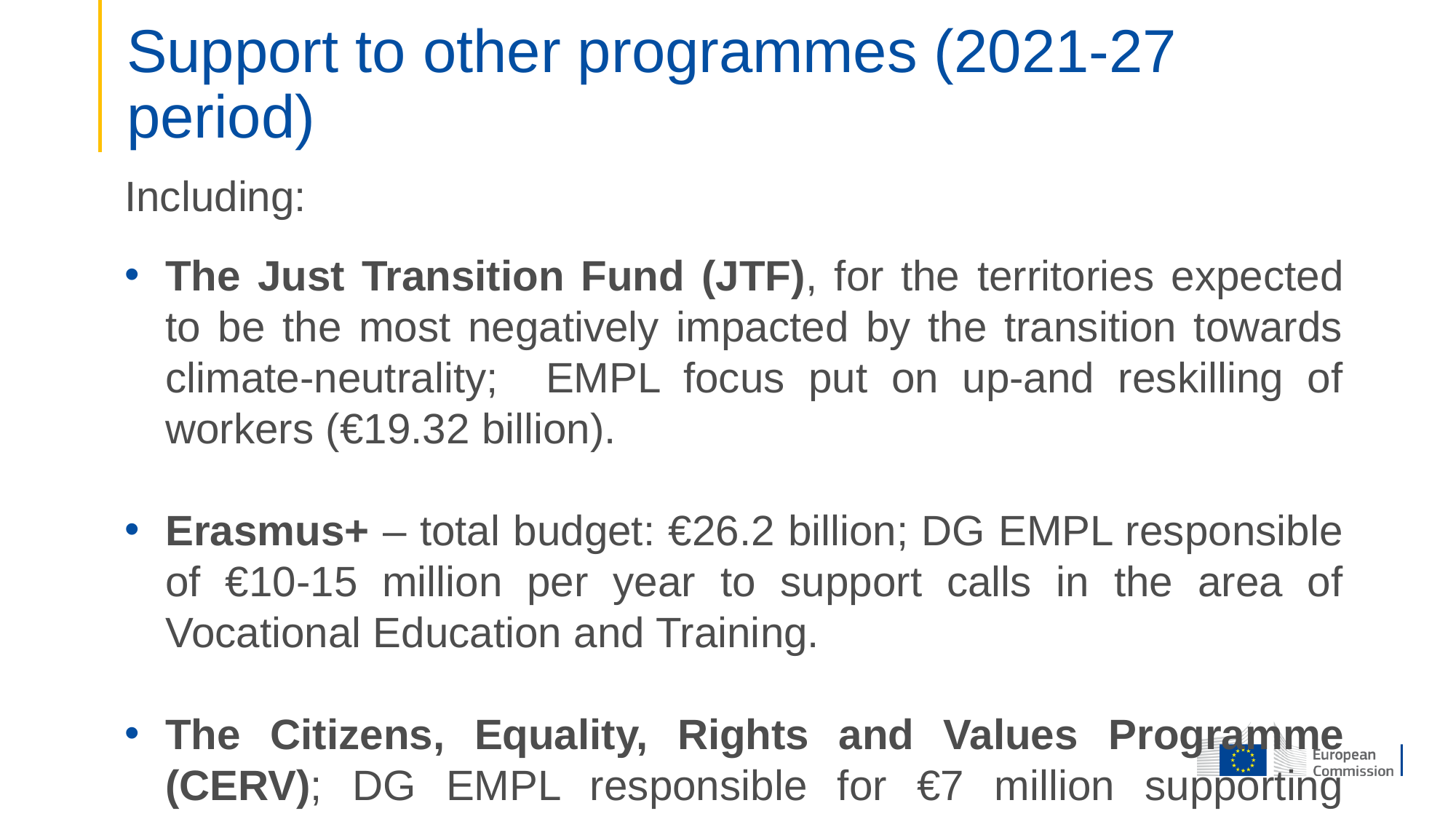

# Support to other programmes (2021-27 period)
Including:

The Just Transition Fund (JTF), for the territories expected to be the most negatively impacted by the transition towards climate-neutrality;  EMPL focus put on up-and reskilling of workers (€19.32 billion).

Erasmus+ – total budget: €26.2 billion; DG EMPL responsible of €10-15 million per year to support calls in the area of Vocational Education and Training.

The Citizens, Equality, Rights and Values Programme (CERV); DG EMPL responsible for €7 million supporting disability initiatives.